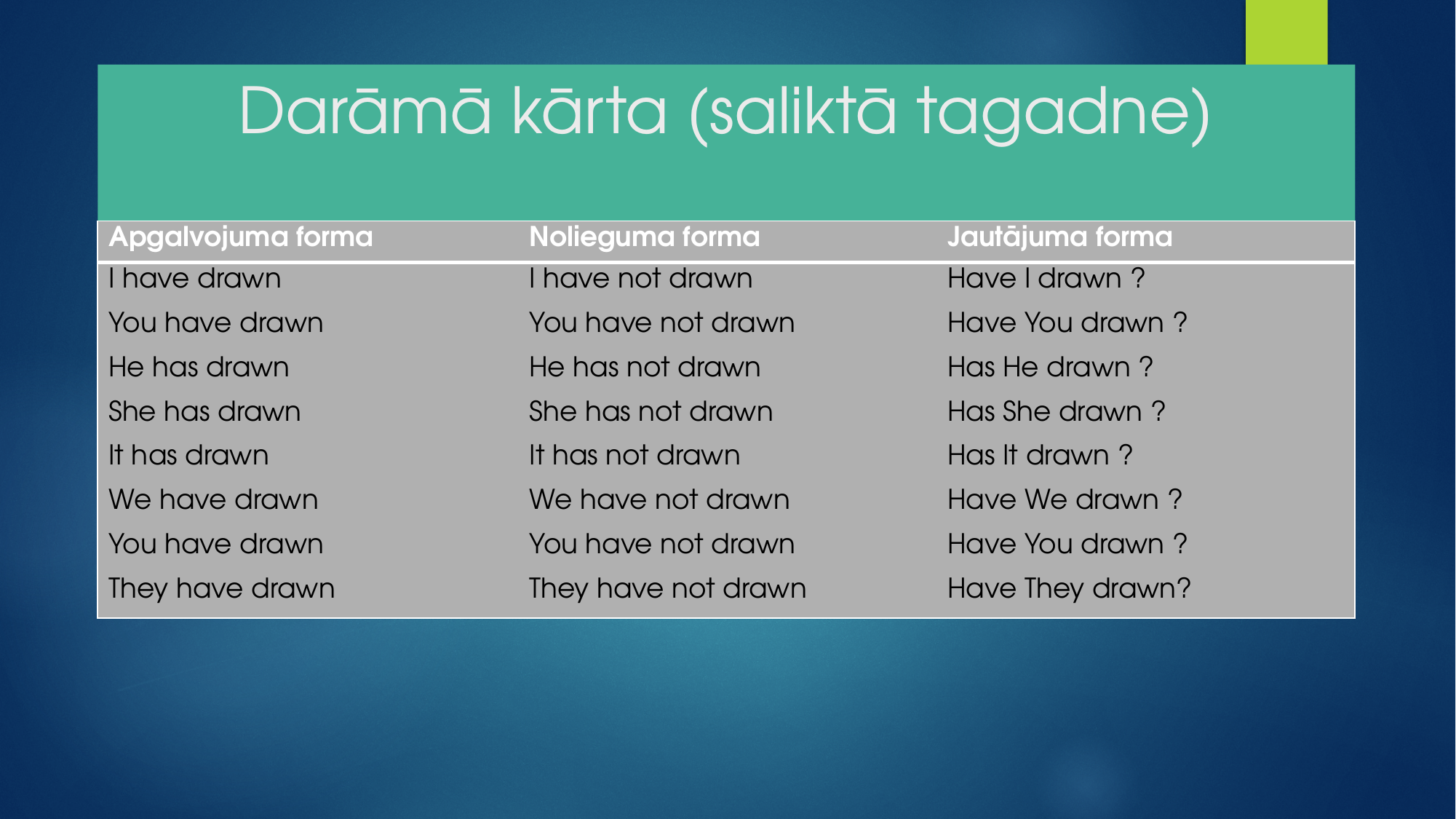

# Darāmā kārta (saliktā tagadne)
| Apgalvojuma forma | Nolieguma forma | Jautājuma forma |
| --- | --- | --- |
| I have drawn | I have not drawn | Have I drawn ? |
| You have drawn | You have not drawn | Have You drawn ? |
| He has drawn | He has not drawn | Has He drawn ? |
| She has drawn | She has not drawn | Has She drawn ? |
| It has drawn | It has not drawn | Has It drawn ? |
| We have drawn | We have not drawn | Have We drawn ? |
| You have drawn | You have not drawn | Have You drawn ? |
| They have drawn | They have not drawn | Have They drawn? |